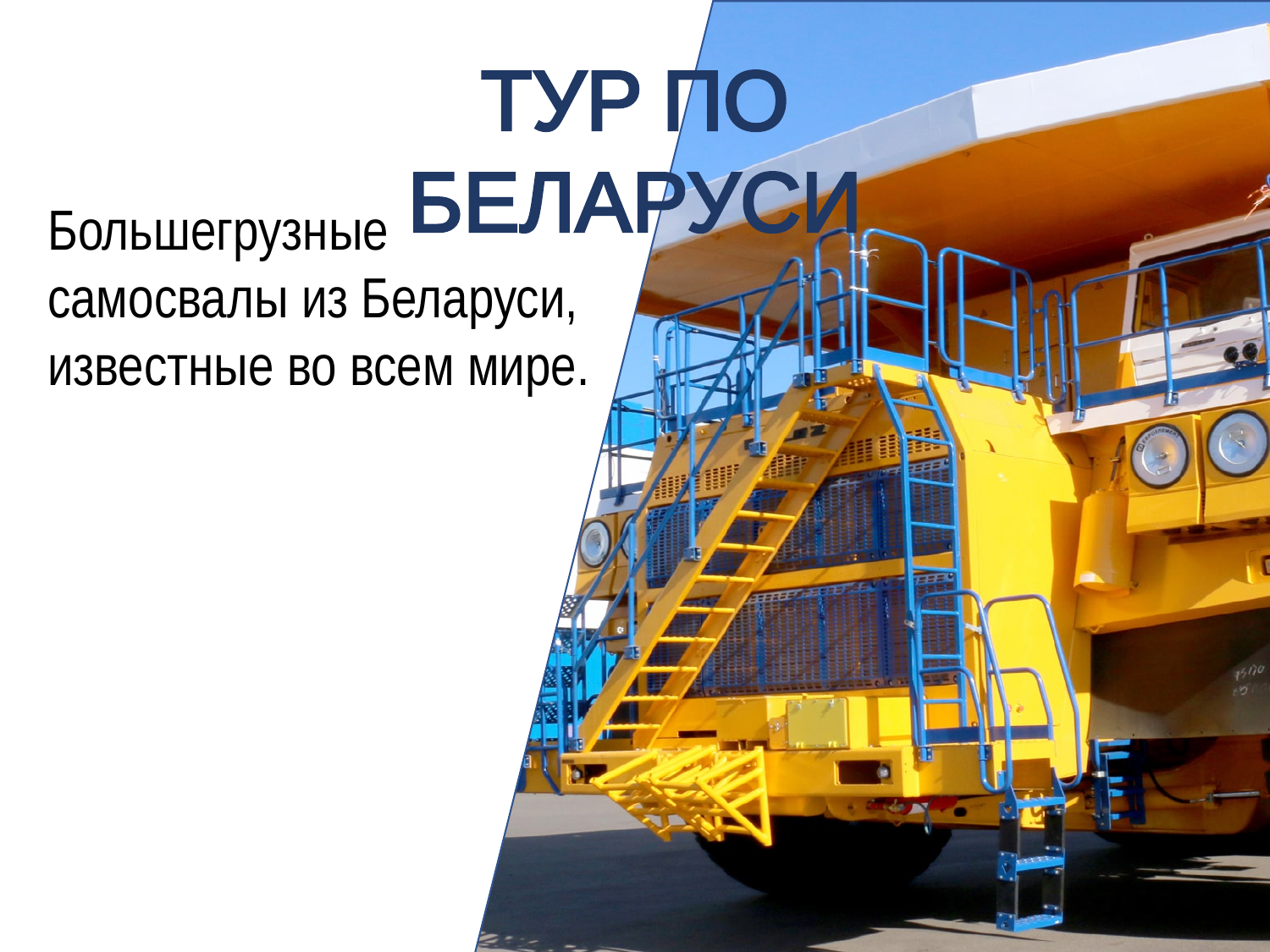

ТУР ПО БЕЛАРУСИ
Большегрузные самосвалы из Беларуси, известные во всем мире.